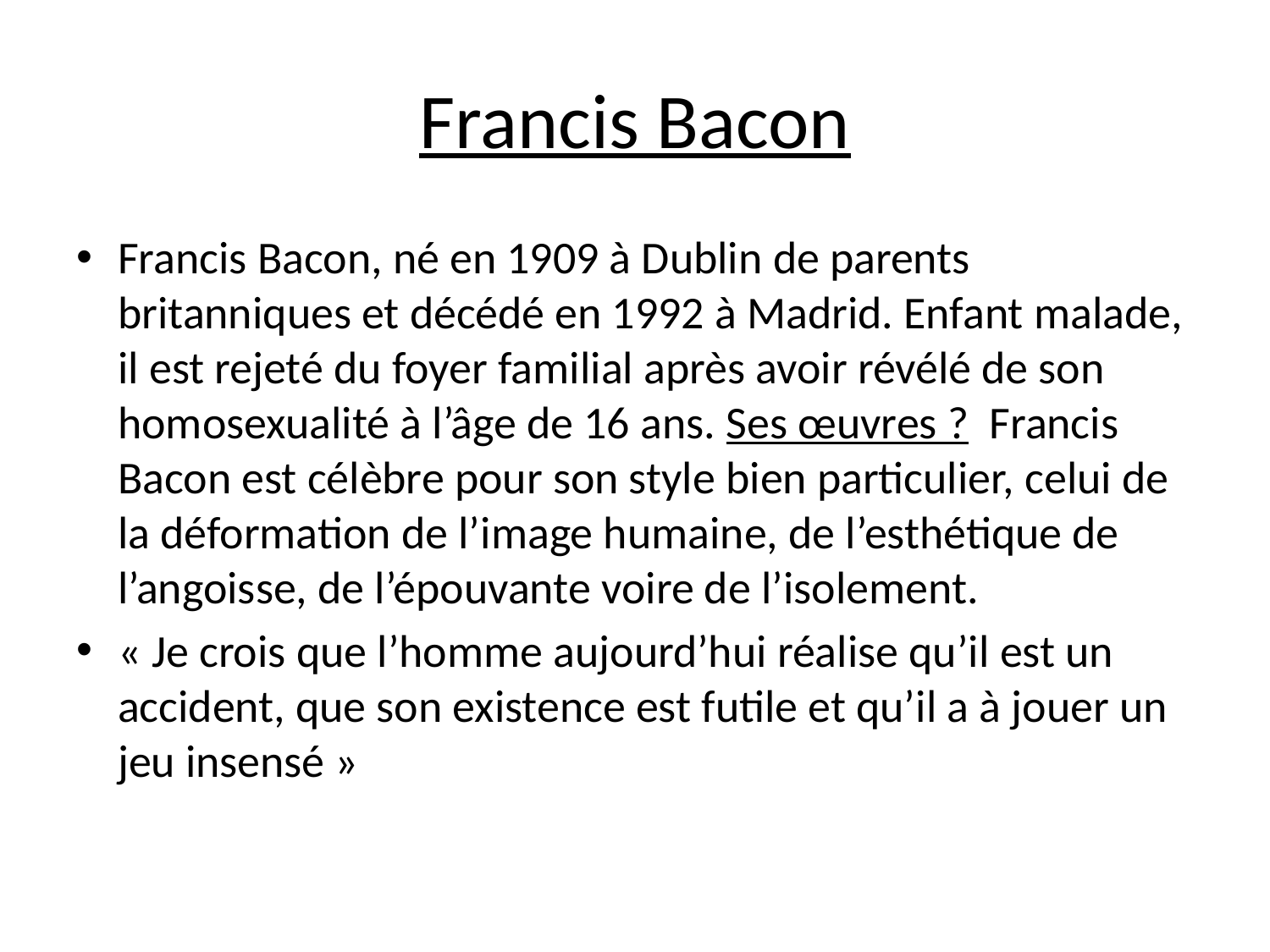

# Francis Bacon
Francis Bacon, né en 1909 à Dublin de parents britanniques et décédé en 1992 à Madrid. Enfant malade, il est rejeté du foyer familial après avoir révélé de son homosexualité à l’âge de 16 ans. Ses œuvres ?  Francis Bacon est célèbre pour son style bien particulier, celui de la déformation de l’image humaine, de l’esthétique de l’angoisse, de l’épouvante voire de l’isolement.
« Je crois que l’homme aujourd’hui réalise qu’il est un accident, que son existence est futile et qu’il a à jouer un jeu insensé »